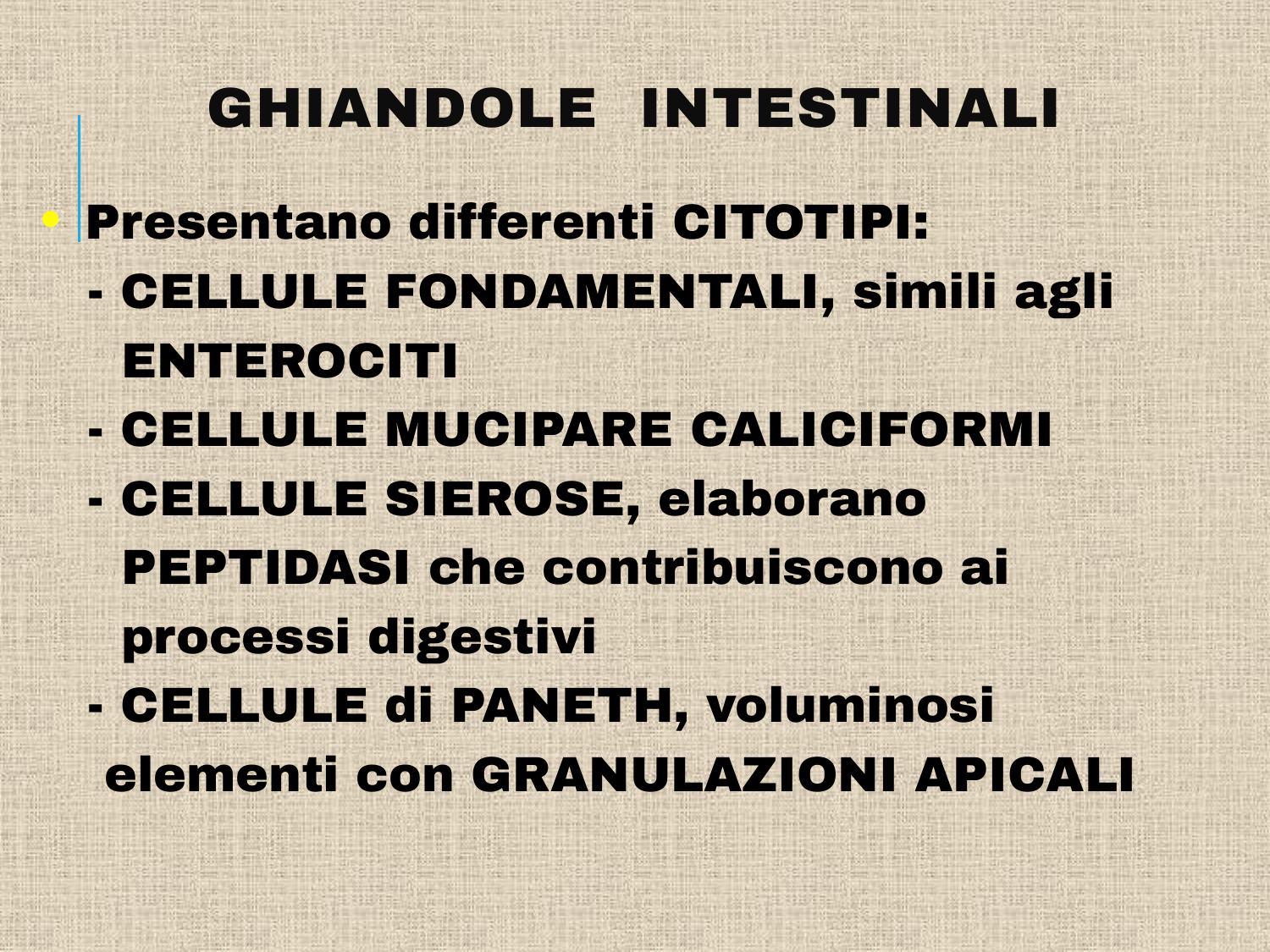

# GHIANDOLE  INTESTINALI
Presentano differenti CITOTIPI:
   - CELLULE FONDAMENTALI, simili agli
     ENTEROCITI
   - CELLULE MUCIPARE CALICIFORMI
   - CELLULE SIEROSE, elaborano
     PEPTIDASI che contribuiscono ai
     processi digestivi
   - CELLULE di PANETH, voluminosi
    elementi con GRANULAZIONI APICALI